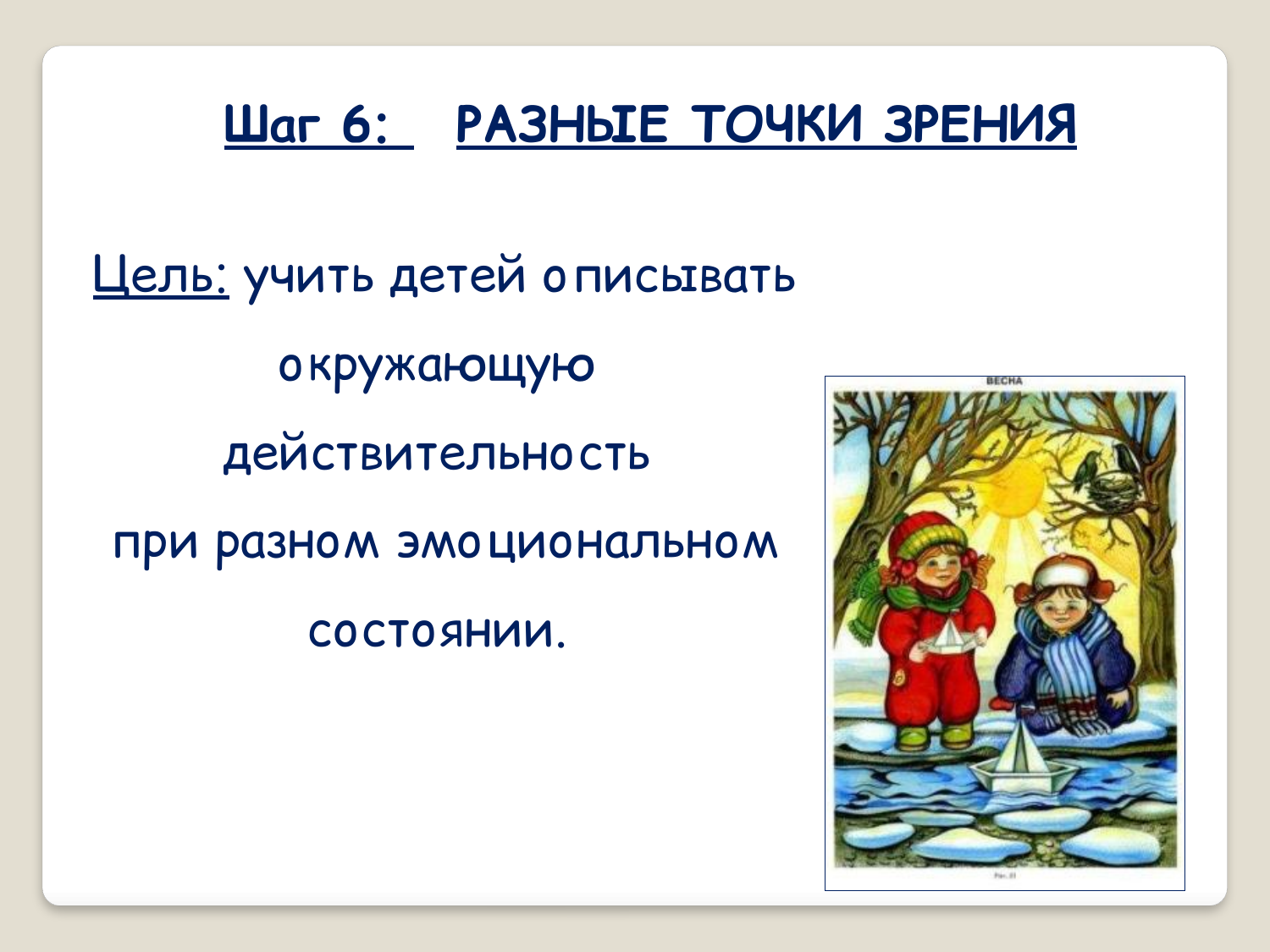

Шаг 6:   РАЗНЫЕ ТОЧКИ ЗРЕНИЯ
Цель: учить детей описывать окружающую
действительность
при разном эмоциональном состоянии.